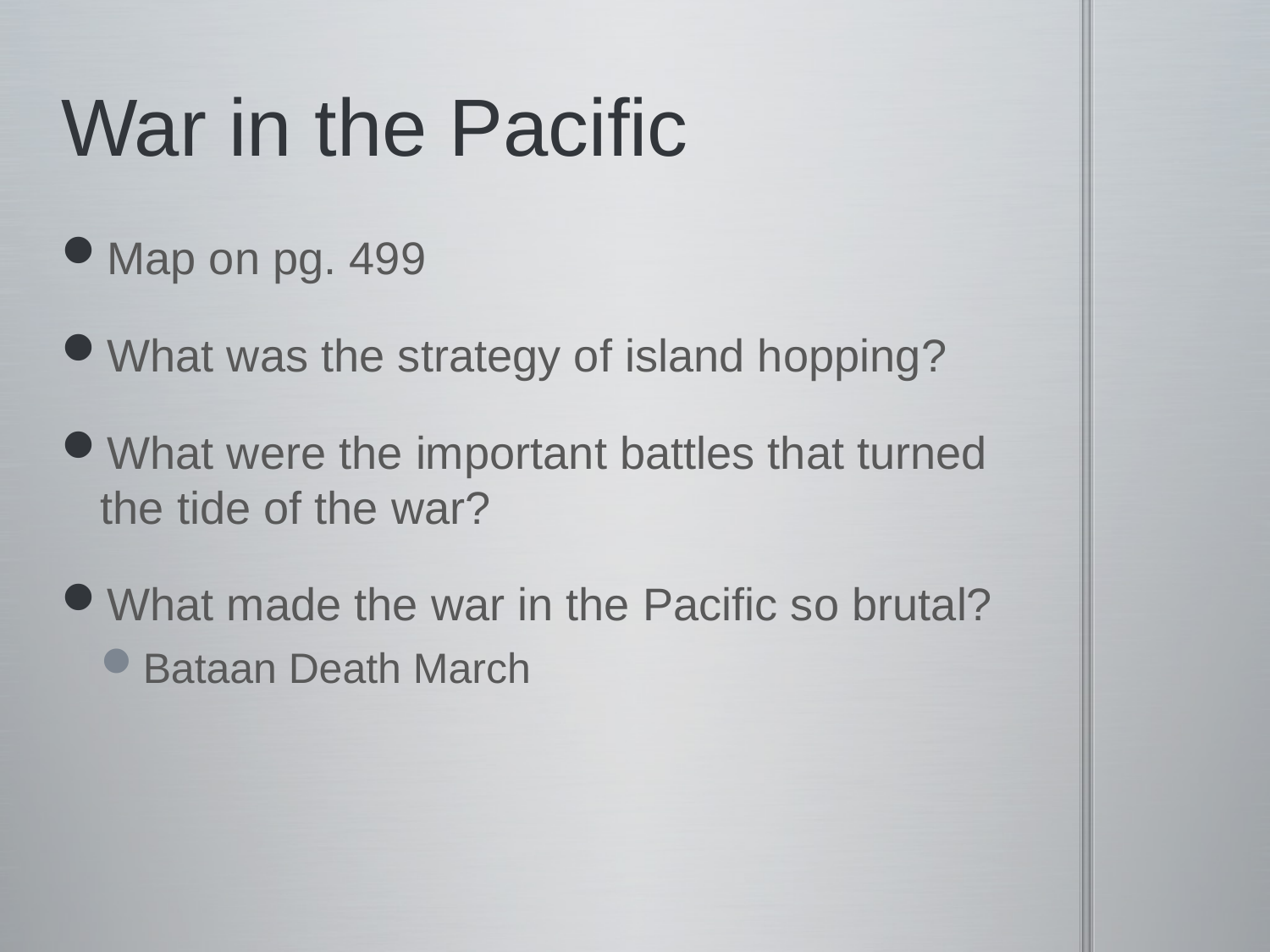

# War in the Pacific
Map on pg. 499
What was the strategy of island hopping?
What were the important battles that turned the tide of the war?
What made the war in the Pacific so brutal?
Bataan Death March